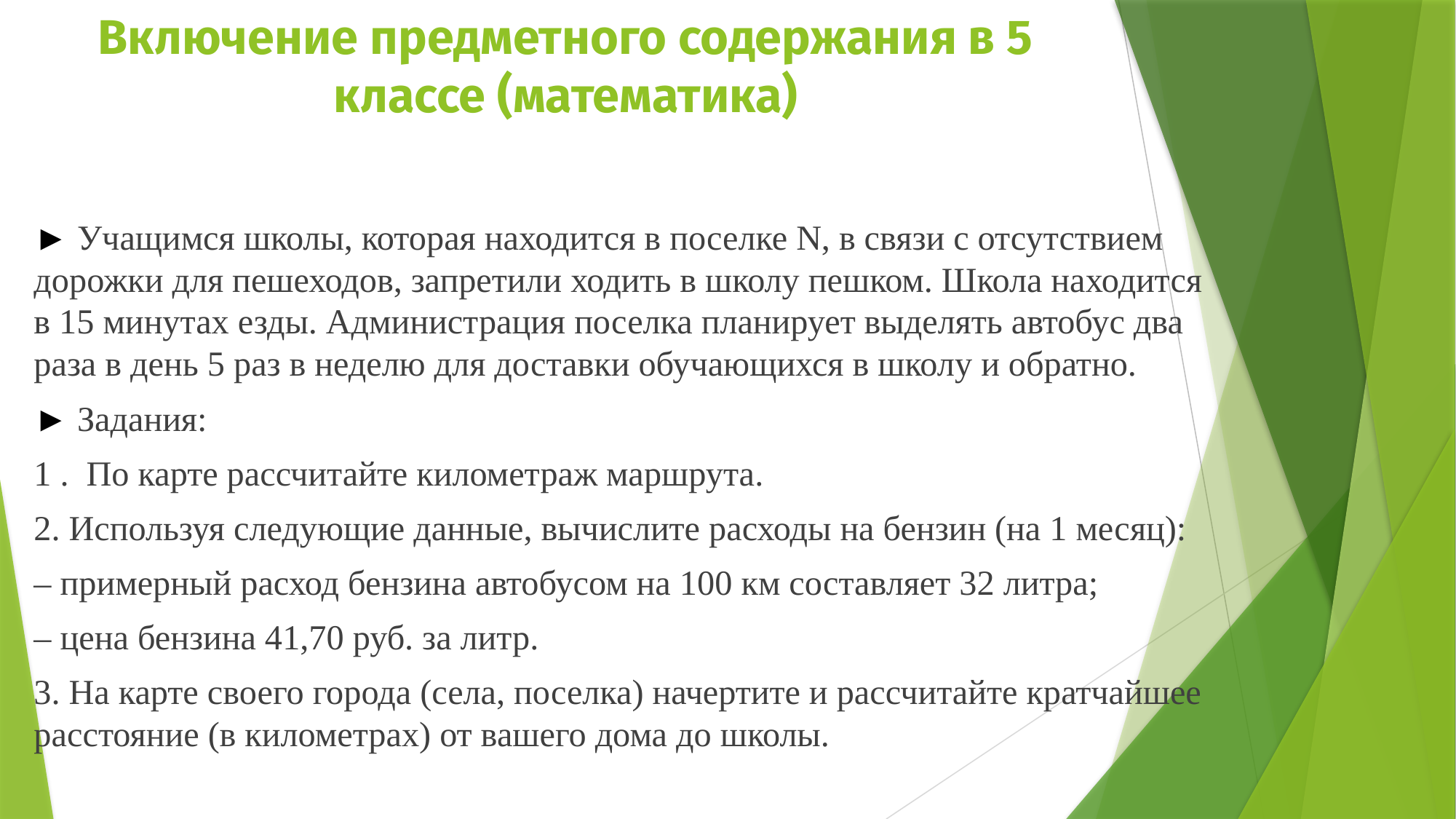

# Включение предметного содержания в 5 классе (математика)
► Учащимся школы, которая находится в поселке N, в связи с отсутствием дорожки для пешеходов, запретили ходить в школу пешком. Школа находится в 15 минутах езды. Администрация поселка планирует выделять автобус два раза в день 5 раз в неделю для доставки обучающихся в школу и обратно.
► Задания:
1 .  По карте рассчитайте километраж маршрута.
2. Используя следующие данные, вычислите расходы на бензин (на 1 месяц):
– примерный расход бензина автобусом на 100 км составляет 32 литра;
– цена бензина 41,70 руб. за литр.
3. На карте своего города (села, поселка) начертите и рассчитайте кратчайшее расстояние (в километрах) от вашего дома до школы.